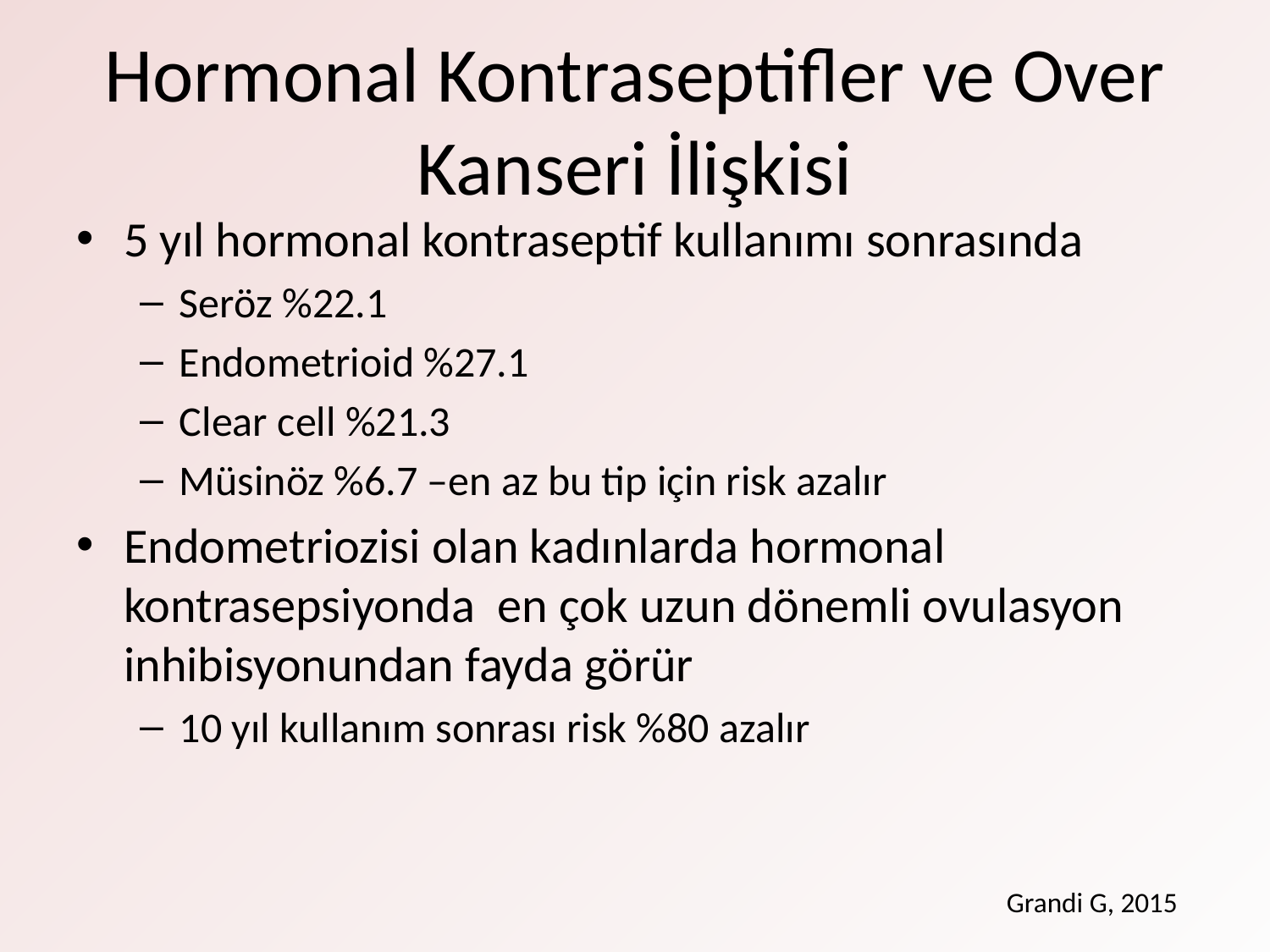

# Hormonal Kontraseptifler ve Over Kanseri İlişkisi
5 yıl hormonal kontraseptif kullanımı sonrasında
Seröz %22.1
Endometrioid %27.1
Clear cell %21.3
Müsinöz %6.7 –en az bu tip için risk azalır
Endometriozisi olan kadınlarda hormonal kontrasepsiyonda  en çok uzun dönemli ovulasyon inhibisyonundan fayda görür
10 yıl kullanım sonrası risk %80 azalır

Grandi G, 2015